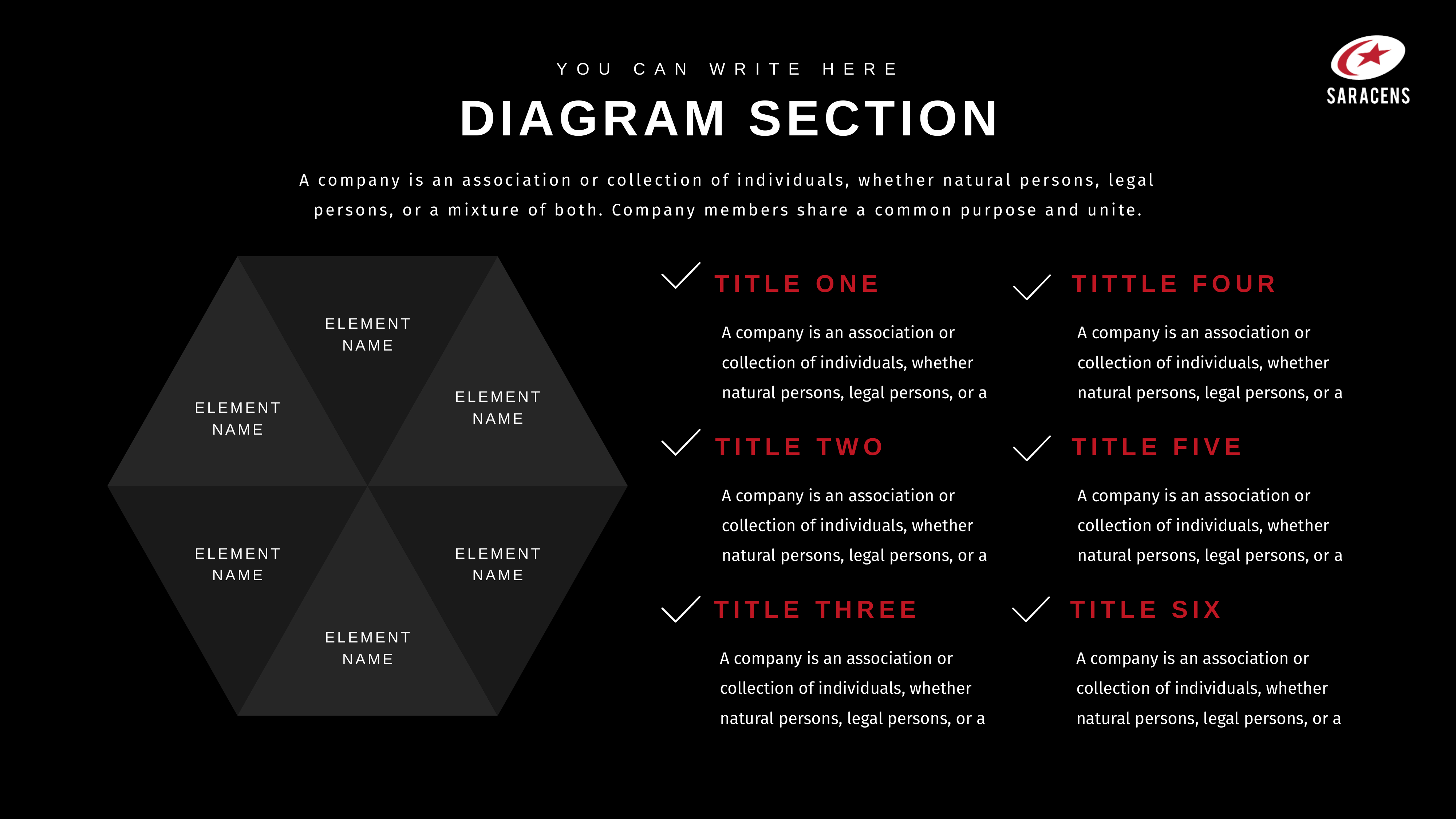

YOU CAN WRITE HERE
DIAGRAM SECTION
A company is an association or collection of individuals, whether natural persons, legal persons, or a mixture of both. Company members share a common purpose and unite.

ELEMENT
NAME
ELEMENT
NAME
ELEMENT
NAME

TITLE ONE
TITTLE FOUR

A company is an association or collection of individuals, whether natural persons, legal persons, or a
A company is an association or collection of individuals, whether natural persons, legal persons, or a
TITLE TWO
TITLE FIVE

A company is an association or collection of individuals, whether natural persons, legal persons, or a
A company is an association or collection of individuals, whether natural persons, legal persons, or a

ELEMENT
NAME

ELEMENT
NAME
ELEMENT
NAME
TITLE THREE
TITLE SIX

A company is an association or collection of individuals, whether natural persons, legal persons, or a
A company is an association or collection of individuals, whether natural persons, legal persons, or a